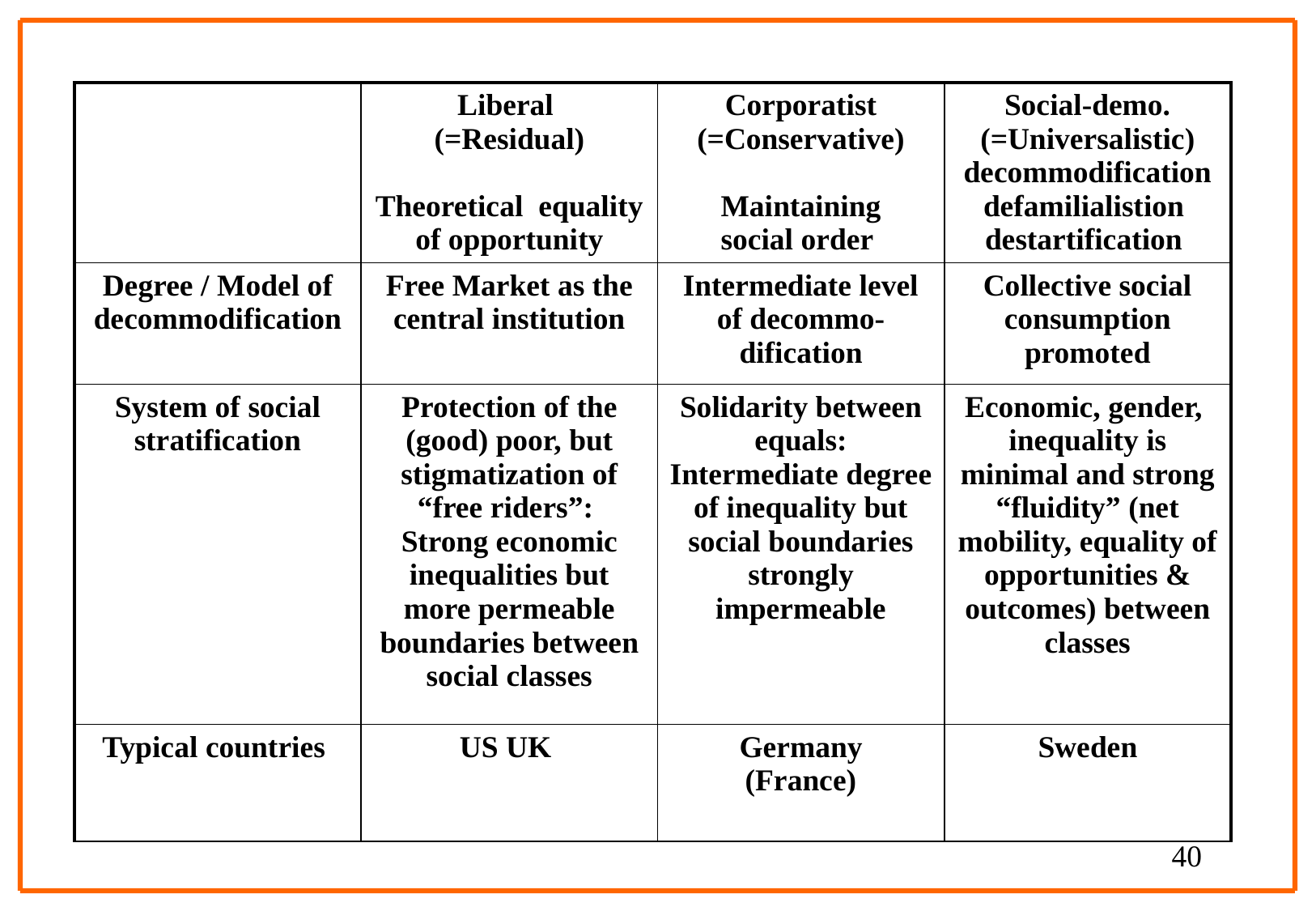

|  | Liberal (=Residual) Theoretical equality of opportunity | Corporatist (=Conservative) Maintaining social order | Social-demo. (=Universalistic) decommodification defamilialistion destartification |
| --- | --- | --- | --- |
| Degree / Model of decommodification | Free Market as the central institution | Intermediate level of decommo-dification | Collective social consumption promoted |
| System of social stratification | Protection of the (good) poor, but stigmatization of “free riders”: Strong economic inequalities but more permeable boundaries between social classes | Solidarity between equals: Intermediate degree of inequality but social boundaries strongly impermeable | Economic, gender, inequality is minimal and strong “fluidity” (net mobility, equality of opportunities & outcomes) between classes |
| Typical countries | US UK | Germany (France) | Sweden |
40